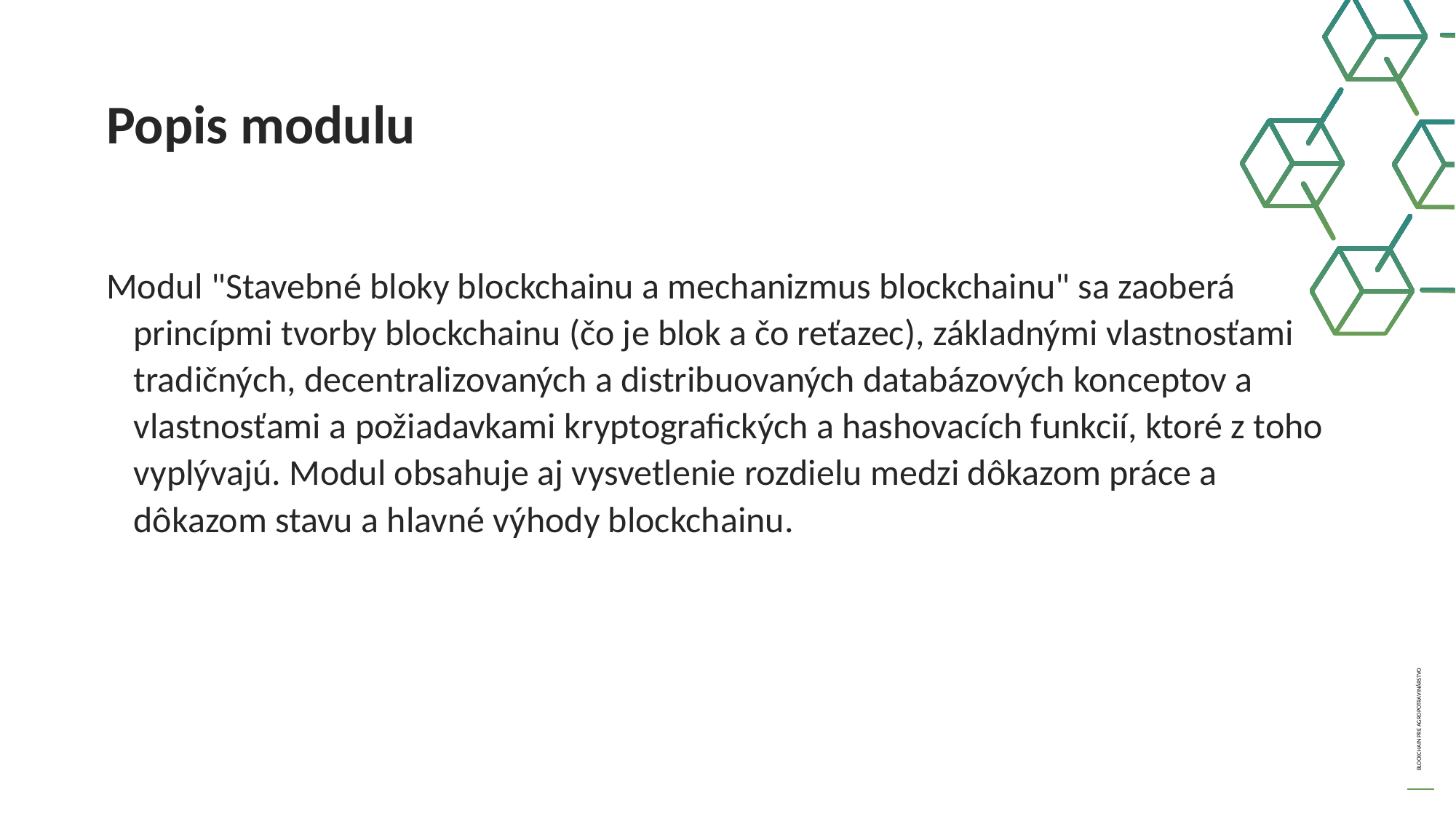

Popis modulu
Modul "Stavebné bloky blockchainu a mechanizmus blockchainu" sa zaoberá princípmi tvorby blockchainu (čo je blok a čo reťazec), základnými vlastnosťami tradičných, decentralizovaných a distribuovaných databázových konceptov a vlastnosťami a požiadavkami kryptografických a hashovacích funkcií, ktoré z toho vyplývajú. Modul obsahuje aj vysvetlenie rozdielu medzi dôkazom práce a dôkazom stavu a hlavné výhody blockchainu.